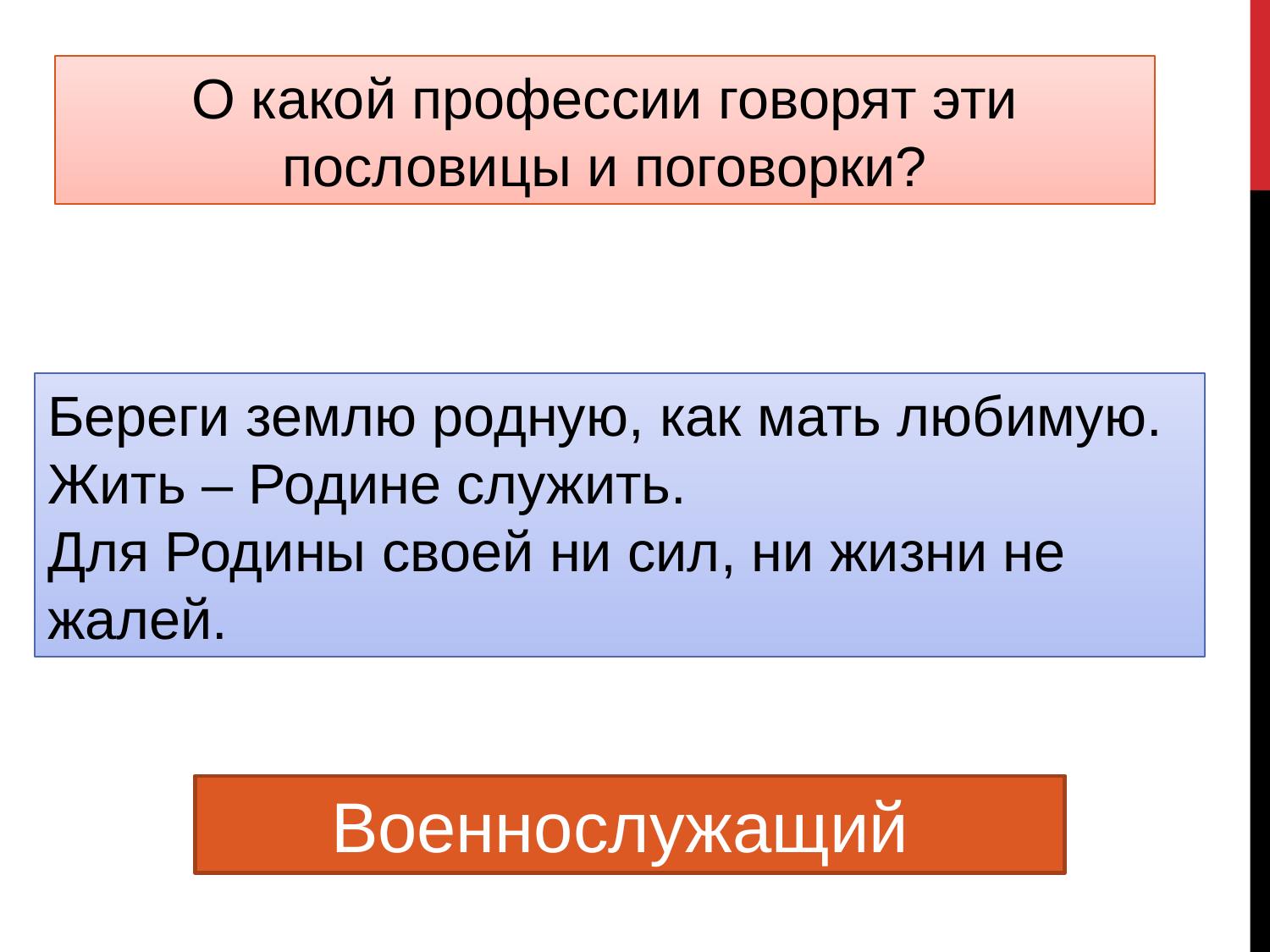

О какой профессии говорят эти пословицы и поговорки?
Береги землю родную, как мать любимую.
Жить – Родине служить.
Для Родины своей ни сил, ни жизни не жалей.
Военнослужащий